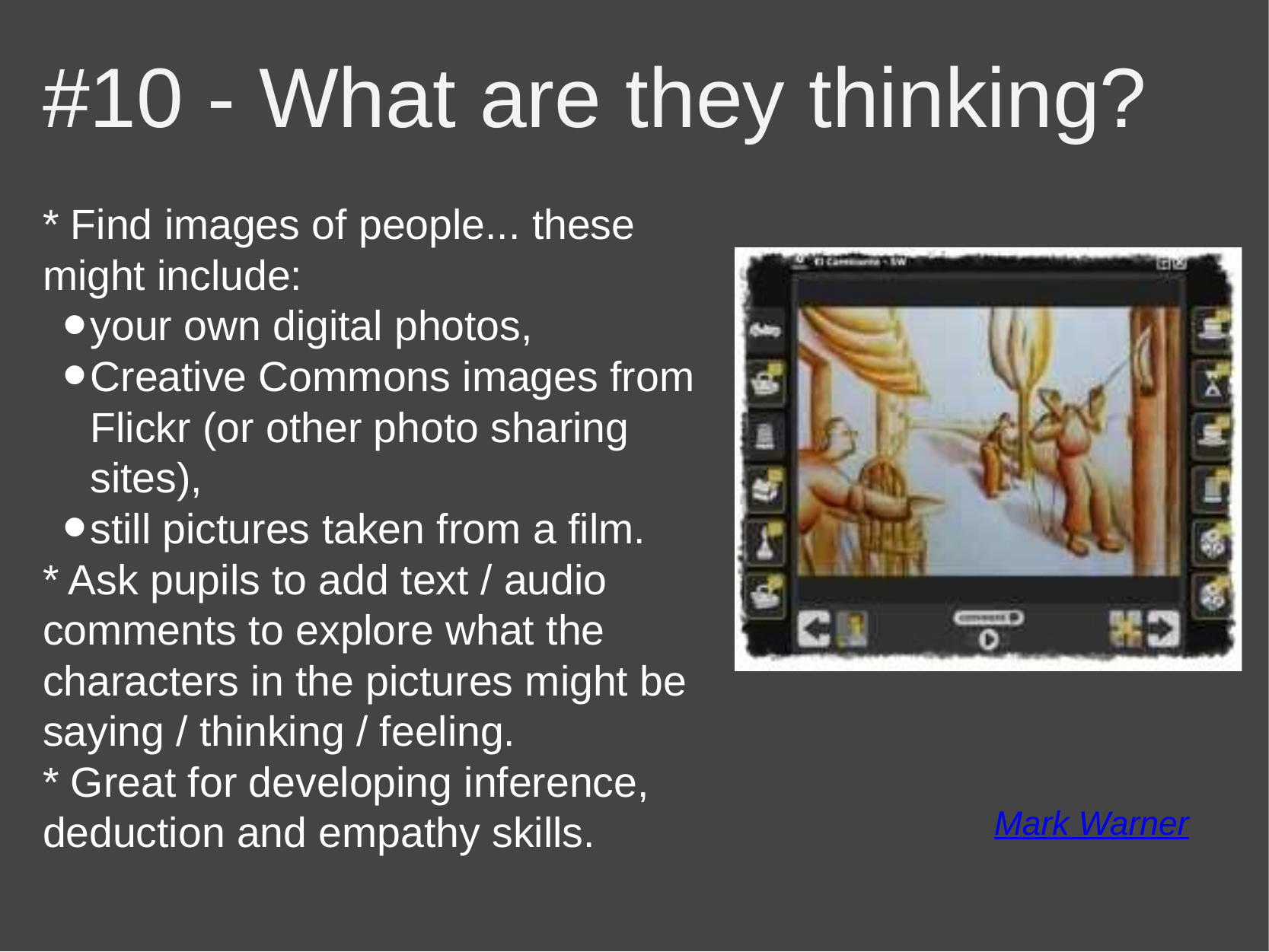

# #10 - What are they thinking?
* Find images of people... these might include:
your own digital photos,
Creative Commons images from Flickr (or other photo sharing sites),
still pictures taken from a film.
* Ask pupils to add text / audio comments to explore what the characters in the pictures might be saying / thinking / feeling.
* Great for developing inference, deduction and empathy skills.

Mark Warner